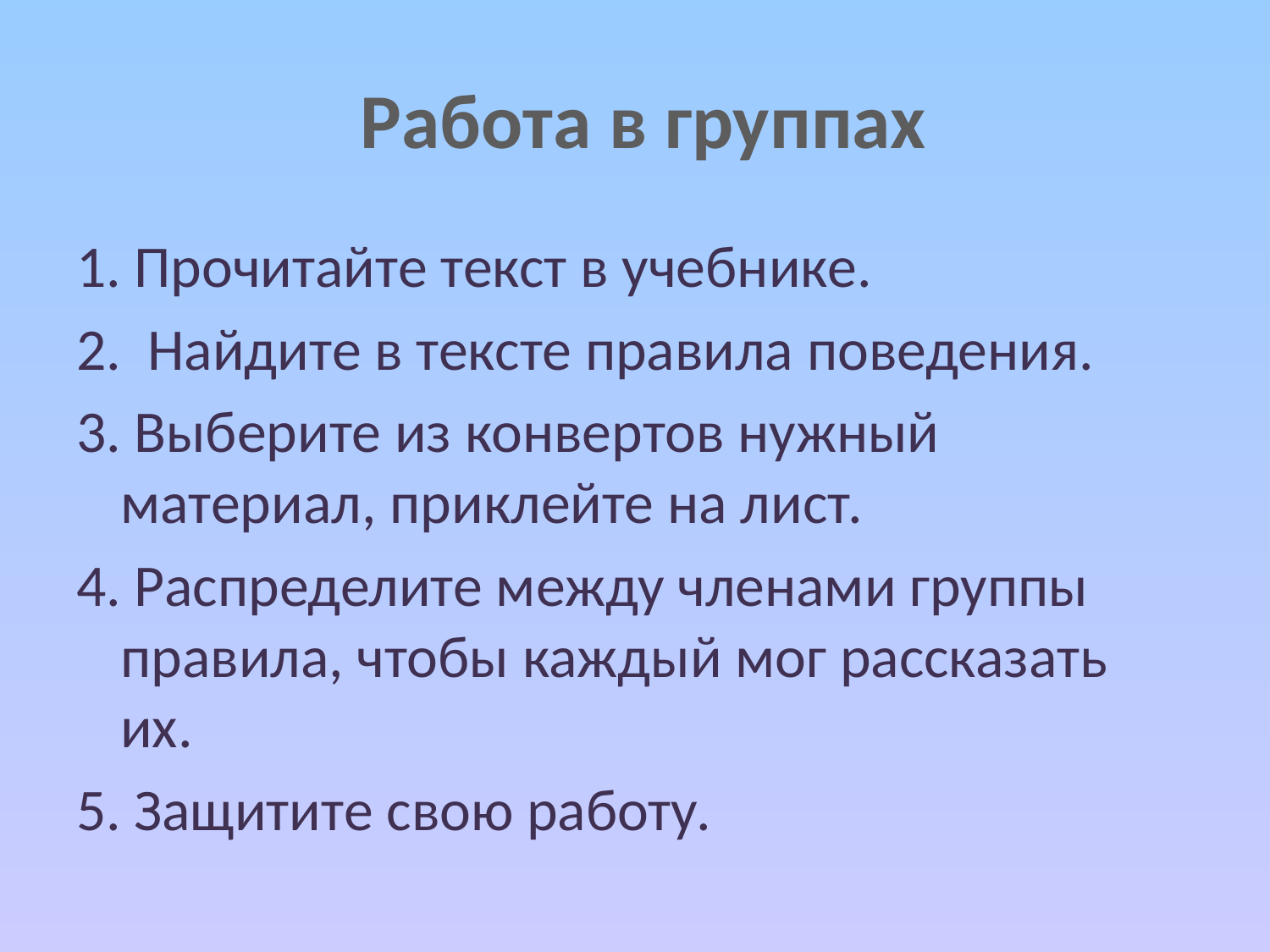

# Работа в группах
1. Прочитайте текст в учебнике.
2.  Найдите в тексте правила поведения.
3. Выберите из конвертов нужный материал, приклейте на лист.
4. Распределите между членами группы правила, чтобы каждый мог рассказать их.
5. Защитите свою работу.